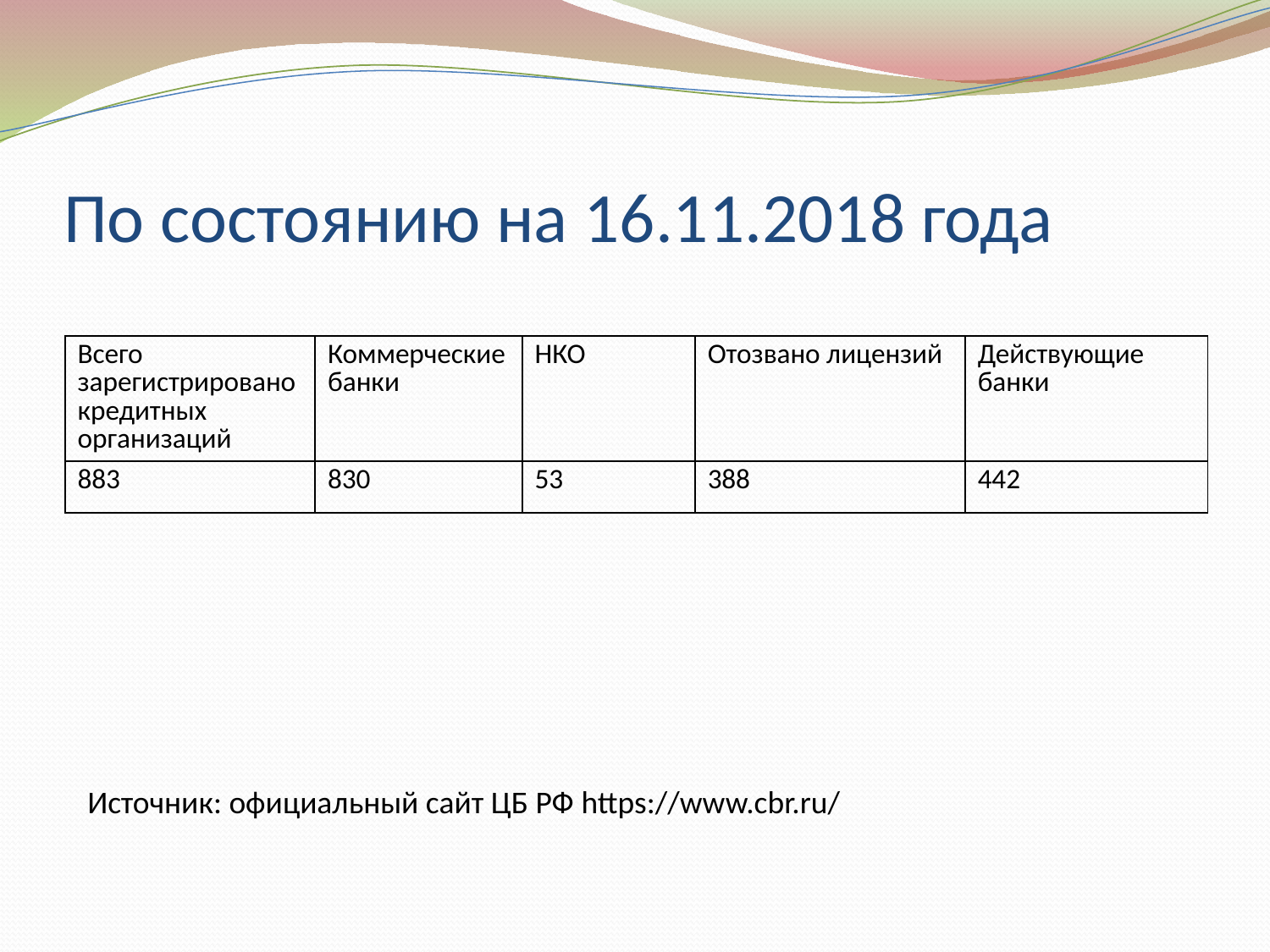

# По состоянию на 16.11.2018 года
| Всего зарегистрировано кредитных организаций | Коммерческие банки | НКО | Отозвано лицензий | Действующие банки |
| --- | --- | --- | --- | --- |
| 883 | 830 | 53 | 388 | 442 |
Источник: официальный сайт ЦБ РФ https://www.cbr.ru/